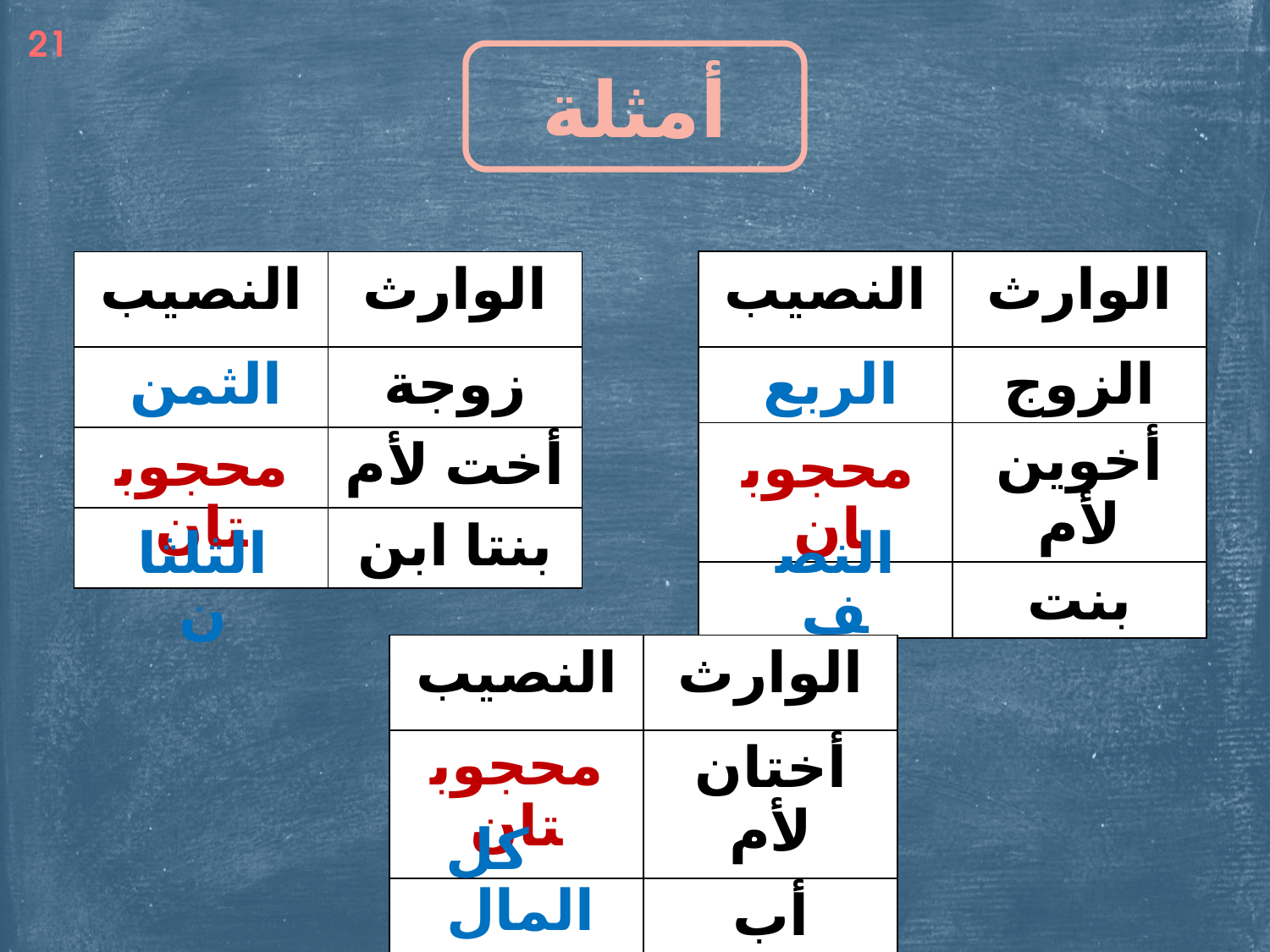

21
أمثلة
| النصيب | الوارث |
| --- | --- |
|  | الزوج |
|  | أخوين لأم |
|  | بنت |
| النصيب | الوارث |
| --- | --- |
|  | زوجة |
|  | أخت لأم |
|  | بنتا ابن |
الثمن
الربع
محجوبتان
محجوبان
الثلثان
النصف
| النصيب | الوارث |
| --- | --- |
|  | أختان لأم |
|  | أب |
محجوبتان
كل المال